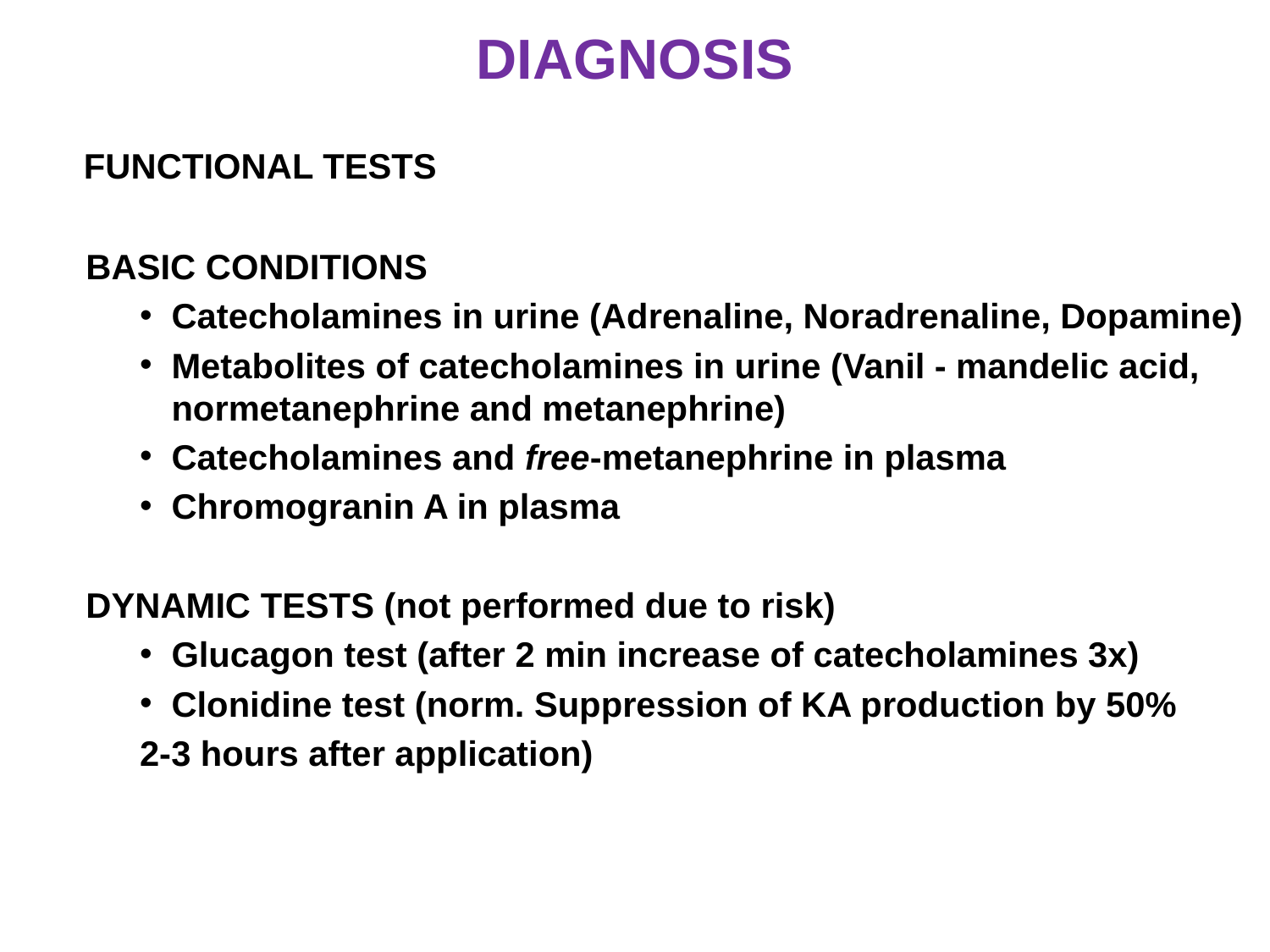

# DIAGNOSIS
      FUNCTIONAL TESTS

 BASIC CONDITIONS
Catecholamines in urine (Adrenaline, Noradrenaline, Dopamine)
Metabolites of catecholamines in urine (Vanil - mandelic acid, normetanephrine and metanephrine)
Catecholamines and free-metanephrine in plasma
Chromogranin A in plasma

 DYNAMIC TESTS (not performed due to risk)
Glucagon test (after 2 min increase of catecholamines 3x)
Clonidine test (norm. Suppression of KA production by 50%
2-3 hours after application)